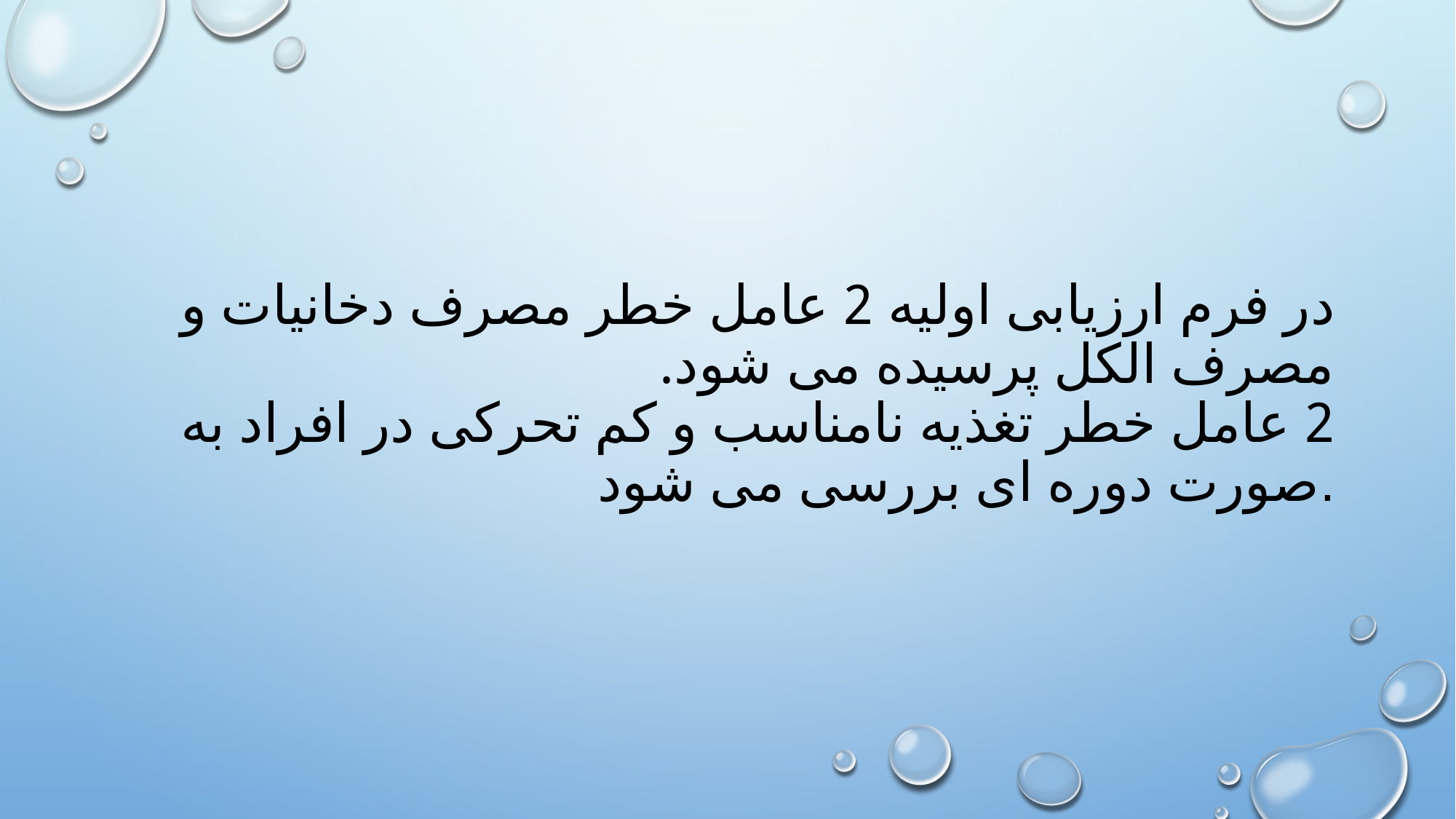

# در فرم ارزیابی اولیه 2 عامل خطر مصرف دخانیات و مصرف الکل پرسیده می شود. 2 عامل خطر تغذیه نامناسب و کم تحرکی در افراد به صورت دوره ای بررسی می شود.